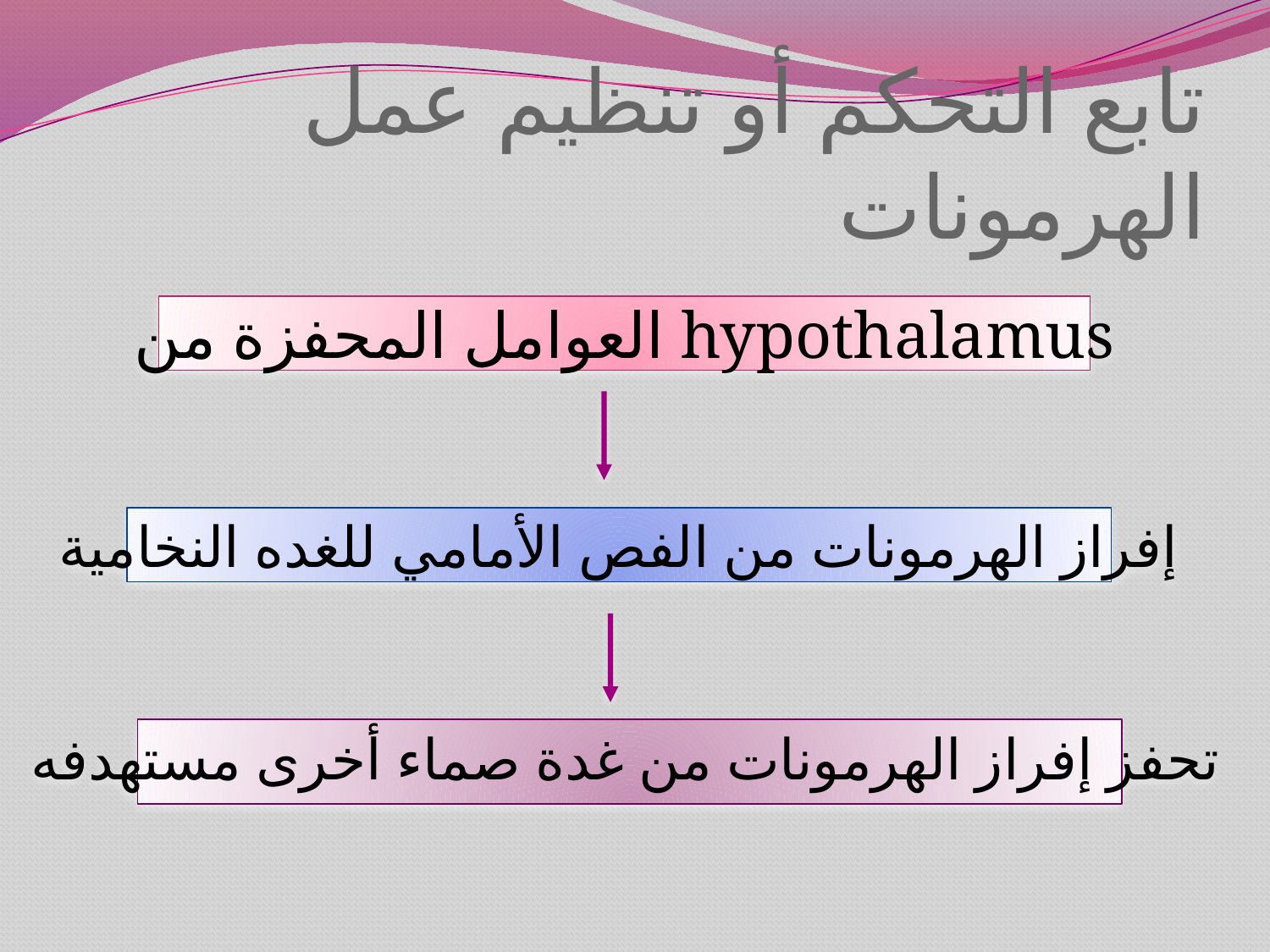

# تابع التحكم أو تنظيم عمل الهرمونات
العوامل المحفزة من hypothalamus

إفراز الهرمونات من الفص الأمامي للغده النخامية

تحفز إفراز الهرمونات من غدة صماء أخرى مستهدفه